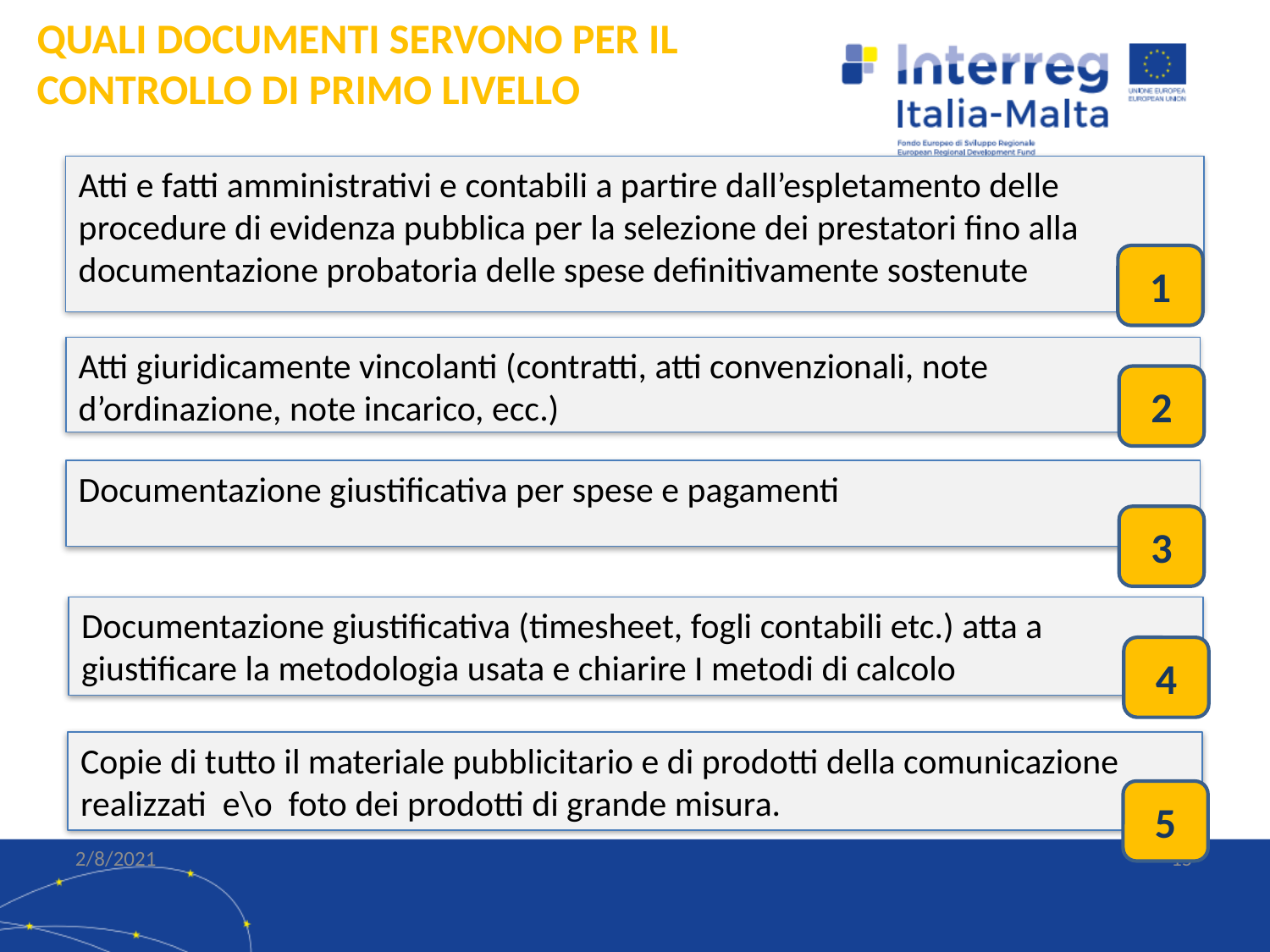

# QUALI DOCUMENTI SERVONO PER IL CONTROLLO DI PRIMO LIVELLO
Atti e fatti amministrativi e contabili a partire dall’espletamento delle procedure di evidenza pubblica per la selezione dei prestatori fino alla documentazione probatoria delle spese definitivamente sostenute
1
Atti giuridicamente vincolanti (contratti, atti convenzionali, note d’ordinazione, note incarico, ecc.)
2
Documentazione giustificativa per spese e pagamenti
3
Documentazione giustificativa (timesheet, fogli contabili etc.) atta a giustificare la metodologia usata e chiarire I metodi di calcolo
4
Copie di tutto il materiale pubblicitario e di prodotti della comunicazione realizzati  e\o  foto dei prodotti di grande misura.
5
2/8/2021

15